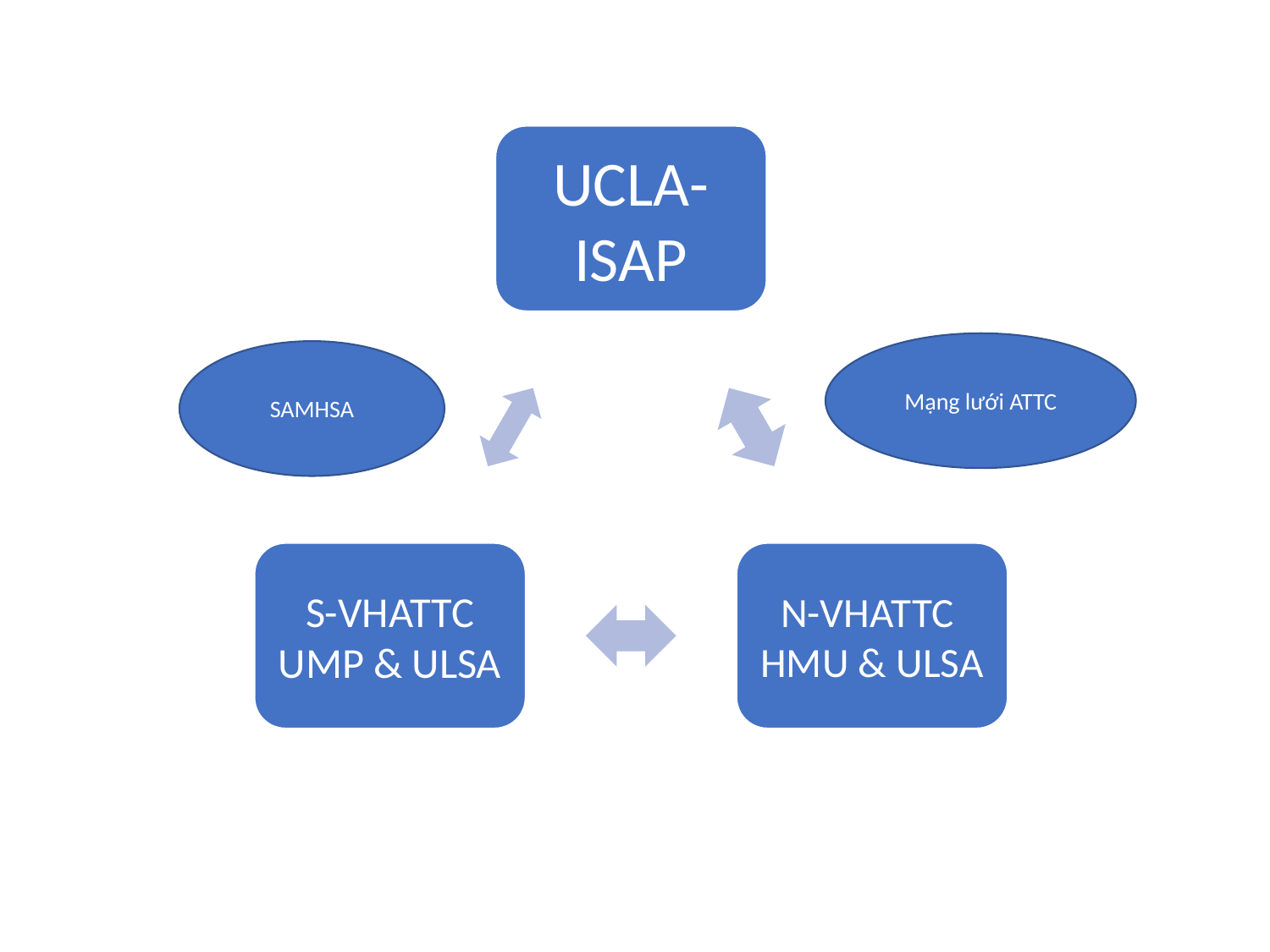

UCLA-ISAP
N-VHATTC
HMU & ULSA
S-VHATTC
UMP & ULSA
Mạng lưới ATTC
SAMHSA